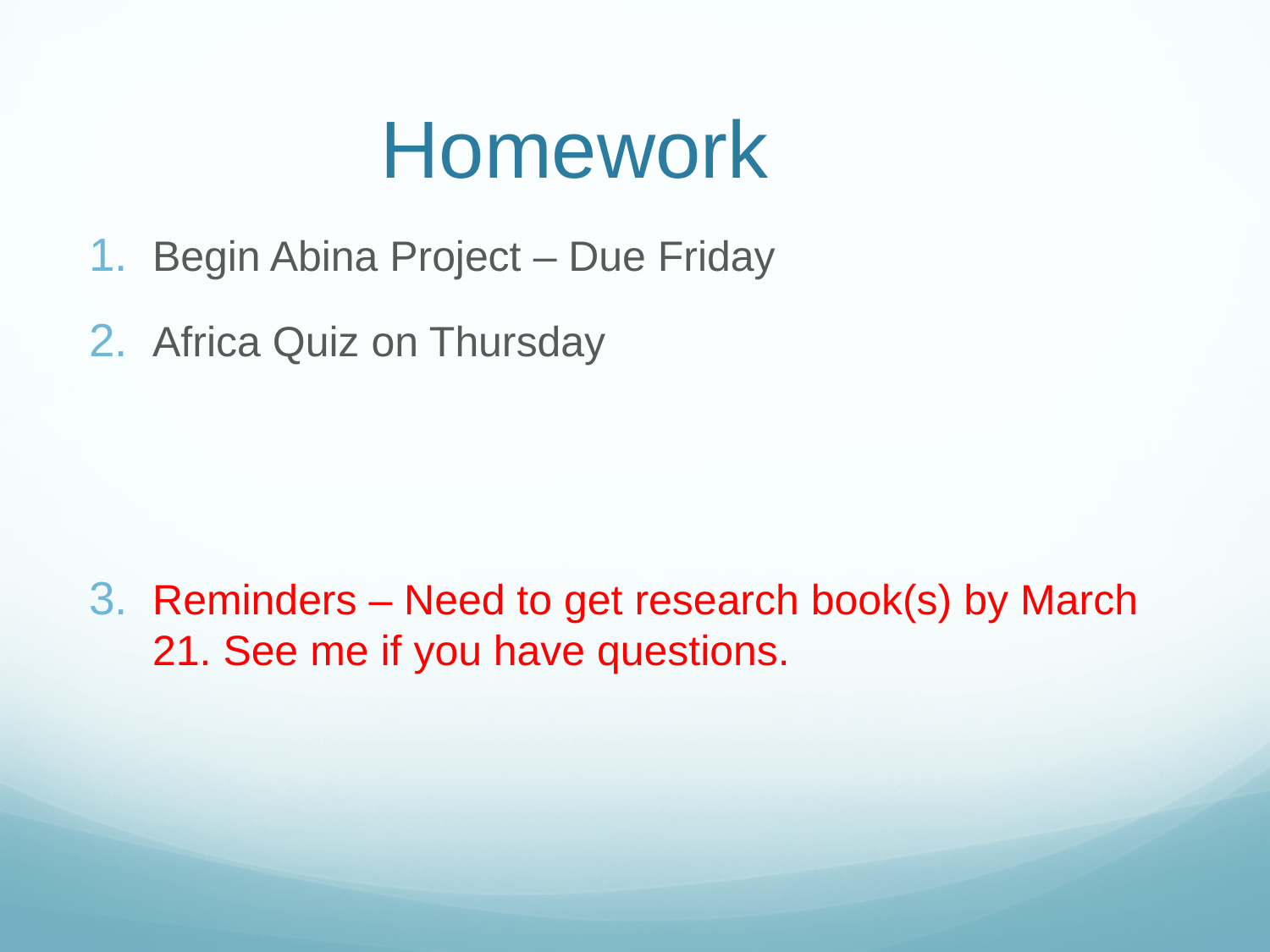

# Homework
Begin Abina Project – Due Friday
Africa Quiz on Thursday

Reminders – Need to get research book(s) by March 21. See me if you have questions.